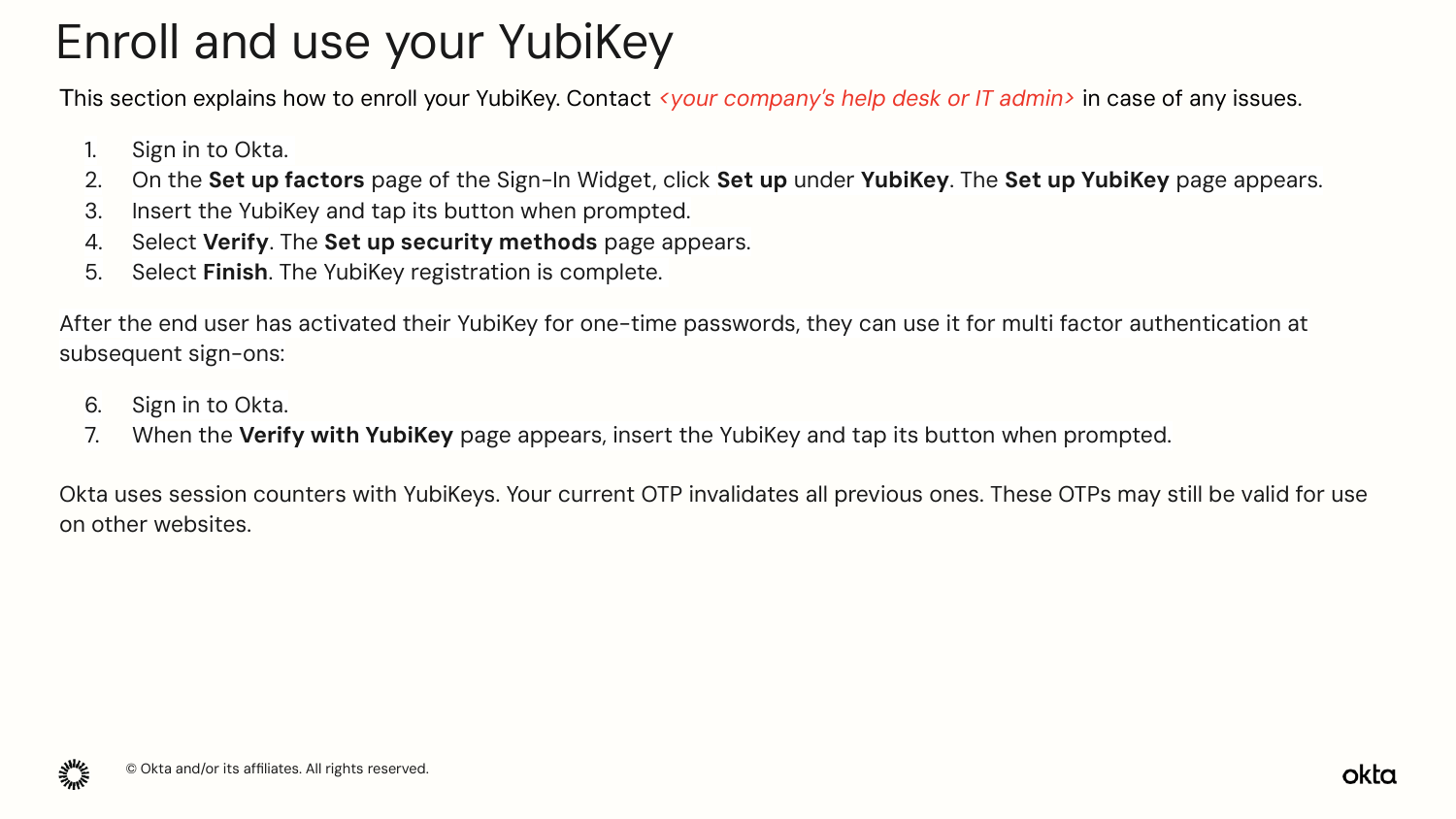

Enroll and use your YubiKey
This section explains how to enroll your YubiKey. Contact <your company's help desk or IT admin> in case of any issues.
Sign in to Okta.
On the Set up factors page of the Sign-In Widget, click Set up under YubiKey. The Set up YubiKey page appears.
Insert the YubiKey and tap its button when prompted.
Select Verify. The Set up security methods page appears.
Select Finish. The YubiKey registration is complete.
After the end user has activated their YubiKey for one-time passwords, they can use it for multi factor authentication at subsequent sign-ons:
Sign in to Okta.
When the Verify with YubiKey page appears, insert the YubiKey and tap its button when prompted.
Okta uses session counters with YubiKeys. Your current OTP invalidates all previous ones. These OTPs may still be valid for use on other websites.